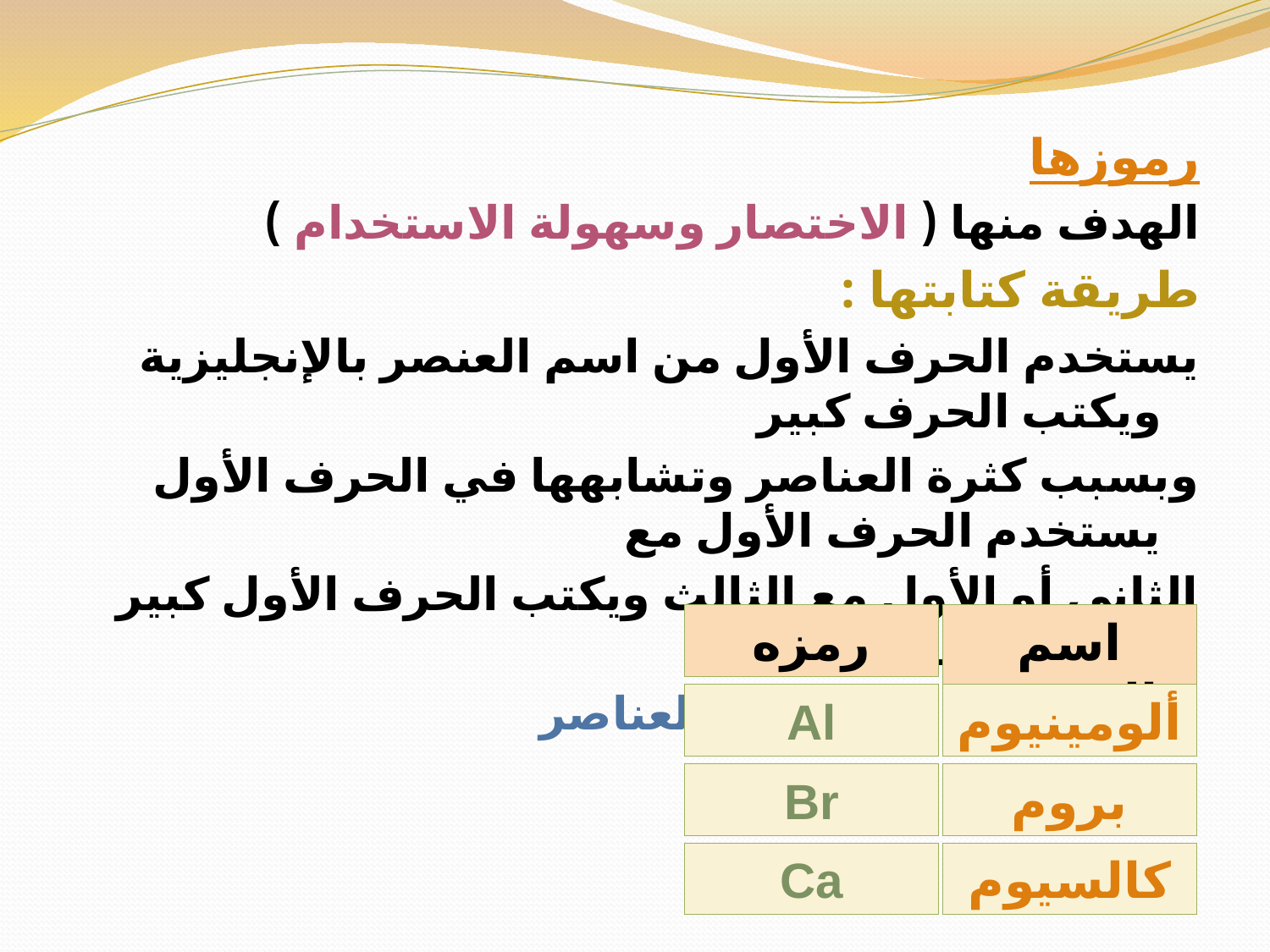

رموزها
الهدف منها ( الاختصار وسهولة الاستخدام )
طريقة كتابتها :
يستخدم الحرف الأول من اسم العنصر بالإنجليزية ويكتب الحرف كبير
وبسبب كثرة العناصر وتشابهها في الحرف الأول يستخدم الحرف الأول مع
الثاني أو الأول مع الثالث ويكتب الحرف الأول كبير والحرف الثاني صغير .
أمـــــــــثلة على رموز العناصر
رمزه
اسم العنصر
Al
ألومينيوم
Br
بروم
Ca
كالسيوم